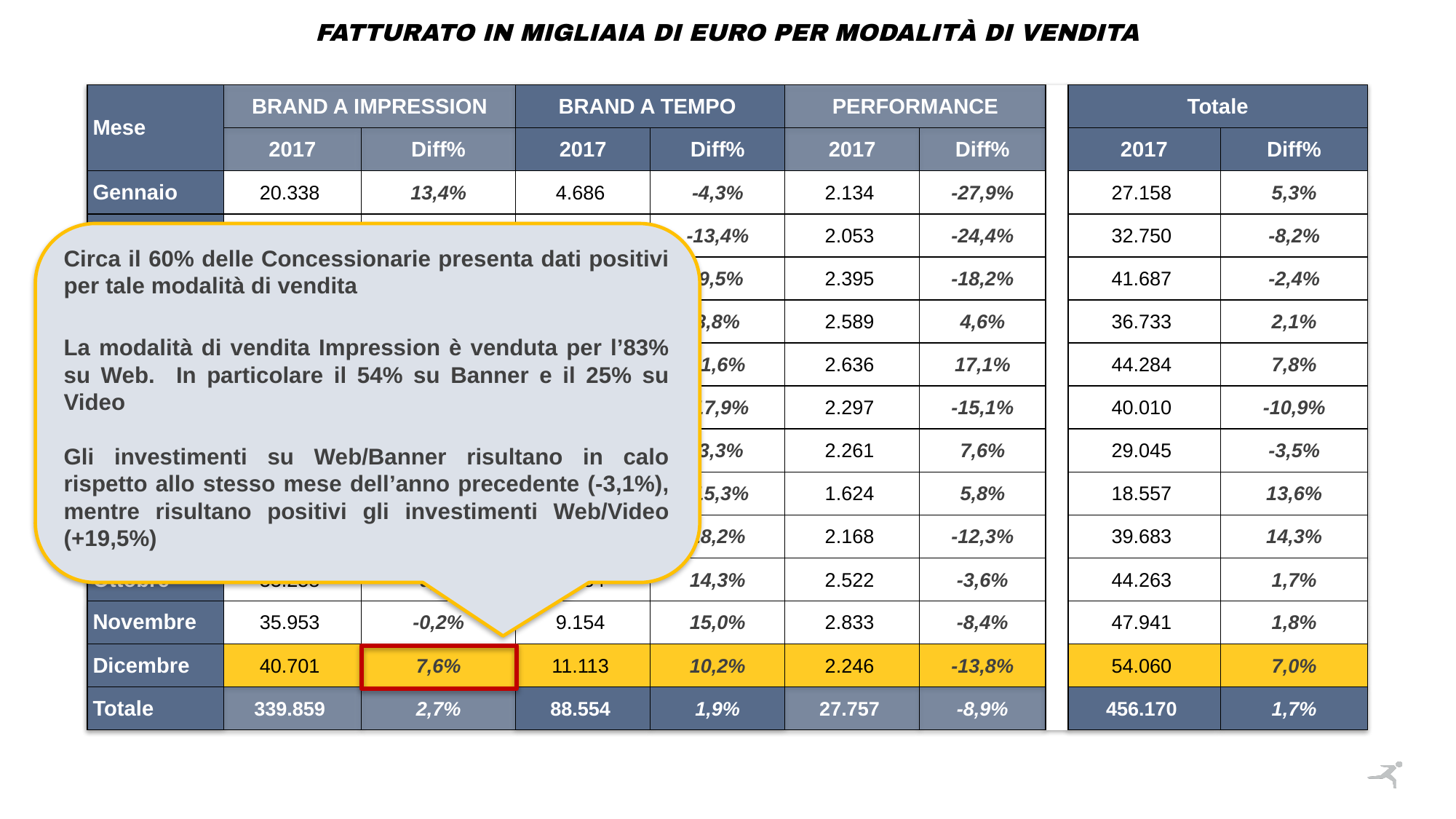

Fatturato in migliaia di euro per MODALITà DI VENDITA
| Mese | BRAND A IMPRESSION |  | BRAND A TEMPO |  | PERFORMANCE |  |  | Totale |  |
| --- | --- | --- | --- | --- | --- | --- | --- | --- | --- |
|  | 2017 | Diff% | 2017 | Diff% | 2017 | Diff% |  | 2017 | Diff% |
| Gennaio | 20.338 | 13,4% | 4.686 | -4,3% | 2.134 | -27,9% |  | 27.158 | 5,3% |
| Febbraio | 24.389 | -5,1% | 6.308 | -13,4% | 2.053 | -24,4% |  | 32.750 | -8,2% |
| Marzo | 30.888 | 1,2% | 8.404 | -9,5% | 2.395 | -18,2% |  | 41.687 | -2,4% |
| Aprile | 27.361 | 1,4% | 6.783 | 3,8% | 2.589 | 4,6% |  | 36.733 | 2,1% |
| Maggio | 32.911 | 4,0% | 8.737 | 21,6% | 2.636 | 17,1% |  | 44.284 | 7,8% |
| Giugno | 29.179 | -8,3% | 8.535 | -17,9% | 2.297 | -15,1% |  | 40.010 | -10,9% |
| Luglio | 21.051 | -4,6% | 5.733 | -3,3% | 2.261 | 7,6% |  | 29.045 | -3,5% |
| Agosto | 14.023 | 23,4% | 2.910 | -15,3% | 1.624 | 5,8% |  | 18.557 | 13,6% |
| Settembre | 29.807 | 15,9% | 7.708 | 18,2% | 2.168 | -12,3% |  | 39.683 | 14,3% |
| Ottobre | 33.258 | -0,6% | 8.484 | 14,3% | 2.522 | -3,6% |  | 44.263 | 1,7% |
| Novembre | 35.953 | -0,2% | 9.154 | 15,0% | 2.833 | -8,4% |  | 47.941 | 1,8% |
| Dicembre | 40.701 | 7,6% | 11.113 | 10,2% | 2.246 | -13,8% |  | 54.060 | 7,0% |
| Totale | 339.859 | 2,7% | 88.554 | 1,9% | 27.757 | -8,9% |  | 456.170 | 1,7% |

Circa il 60% delle Concessionarie presenta dati positivi per tale modalità di vendita

La modalità di vendita Impression è venduta per l’83% su Web.  In particolare il 54% su Banner e il 25% su Video

Gli investimenti su Web/Banner risultano in calo rispetto allo stesso mese dell’anno precedente (-3,1%), mentre risultano positivi gli investimenti Web/Video (+19,5%)